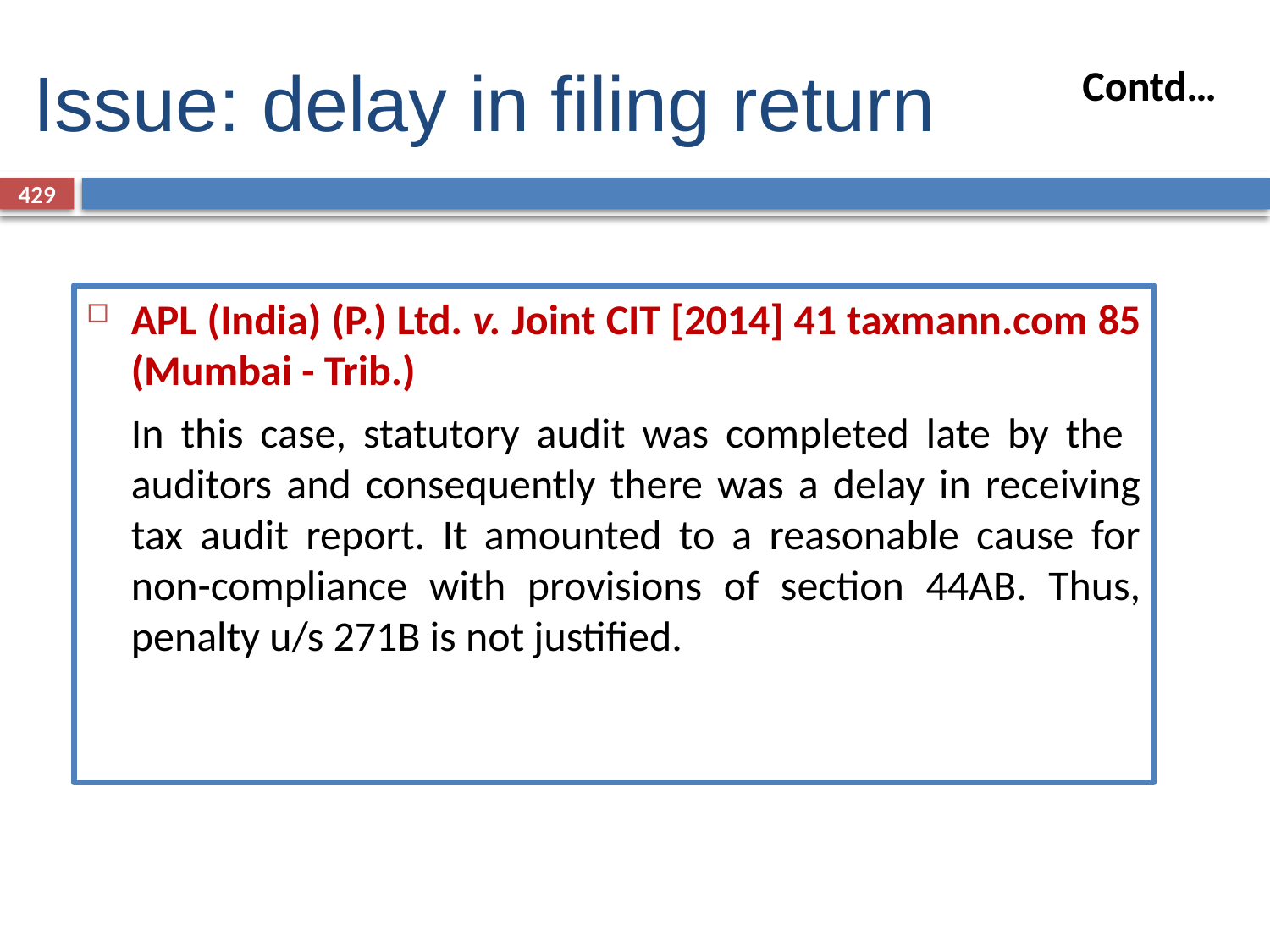

Issue: delay in filing return
Contd…
429
APL (India) (P.) Ltd. v. Joint CIT [2014] 41 taxmann.com 85 (Mumbai - Trib.)
	In this case, statutory audit was completed late by the  auditors and consequently there was a delay in receiving tax audit report. It amounted to a reasonable cause for non-compliance with provisions of section 44AB. Thus, penalty u/s 271B is not justified.